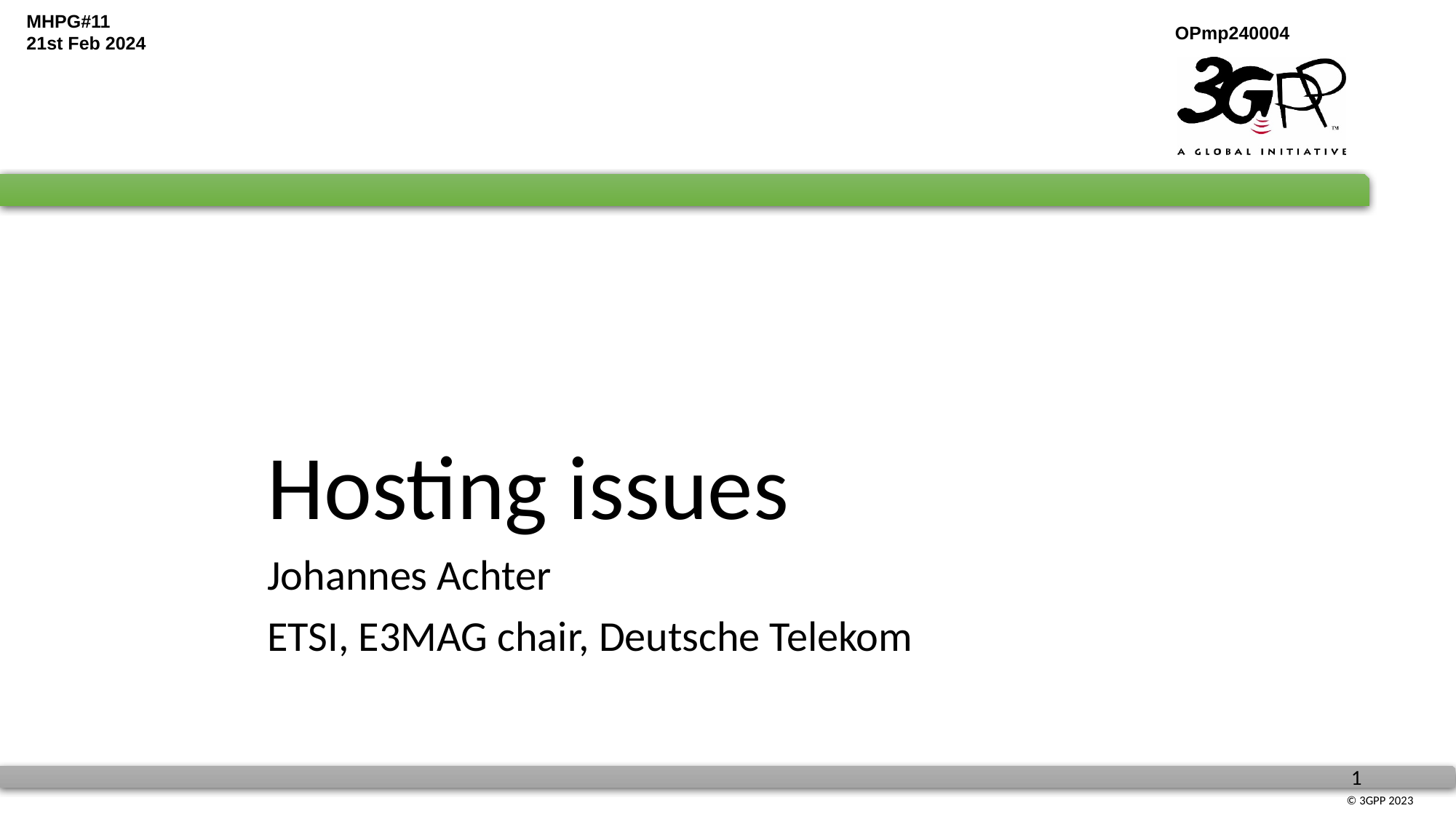

# Hosting issues
Johannes Achter
ETSI, E3MAG chair, Deutsche Telekom